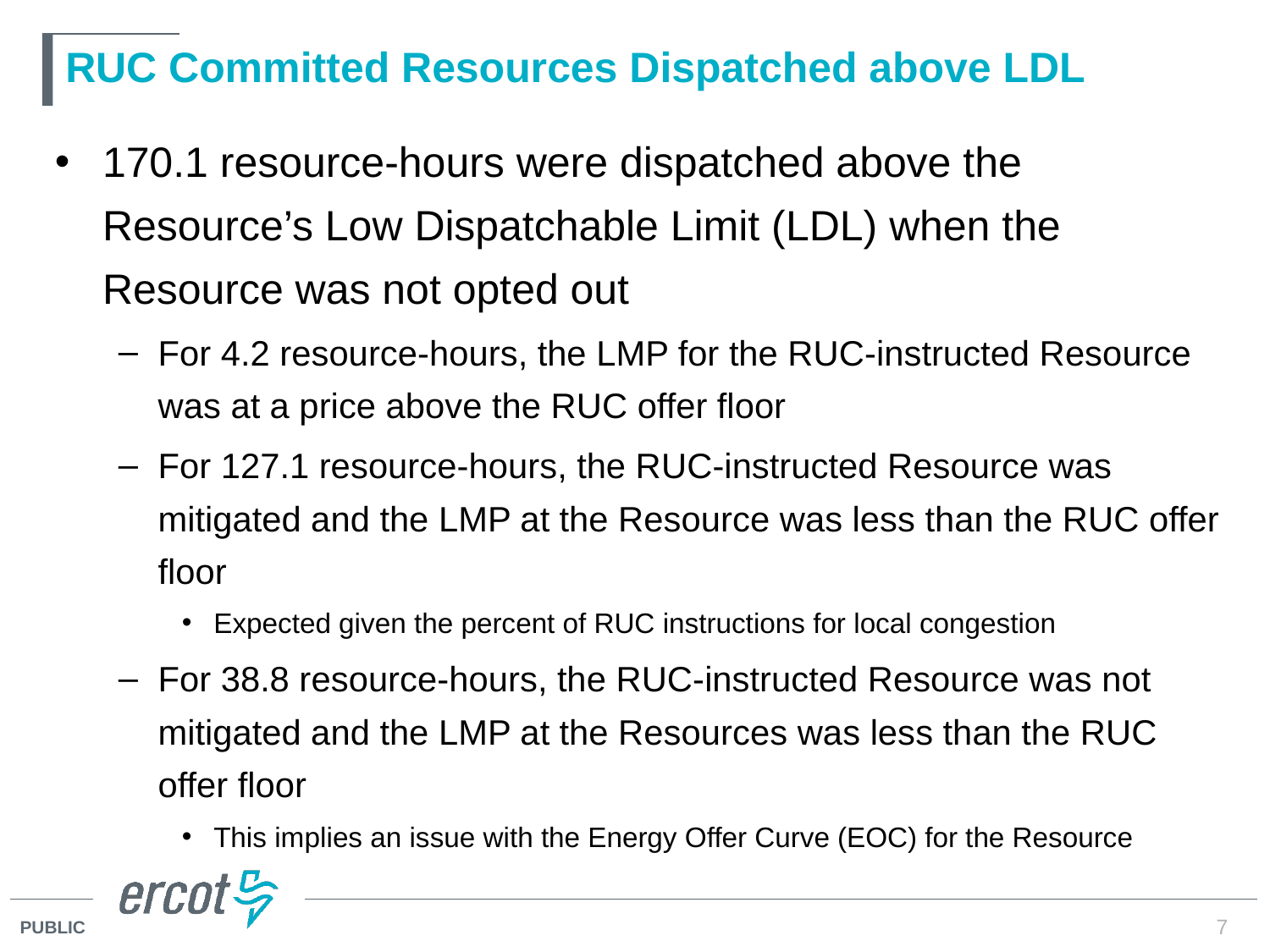

# RUC Committed Resources Dispatched above LDL
170.1 resource-hours were dispatched above the Resource’s Low Dispatchable Limit (LDL) when the Resource was not opted out
For 4.2 resource-hours, the LMP for the RUC-instructed Resource was at a price above the RUC offer floor
For 127.1 resource-hours, the RUC-instructed Resource was mitigated and the LMP at the Resource was less than the RUC offer floor
Expected given the percent of RUC instructions for local congestion
For 38.8 resource-hours, the RUC-instructed Resource was not  mitigated and the LMP at the Resources was less than the RUC offer floor
This implies an issue with the Energy Offer Curve (EOC) for the Resource

7